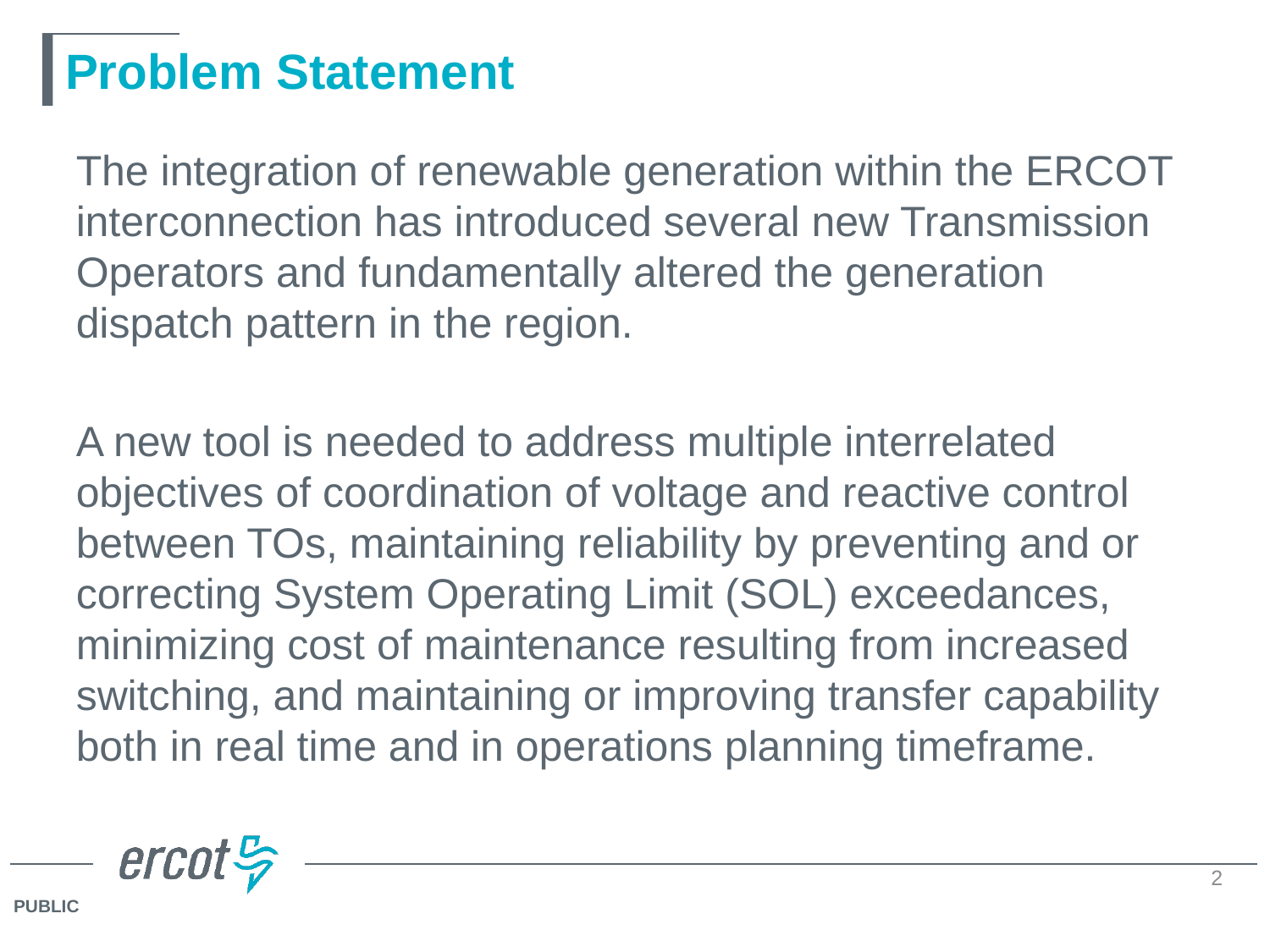

# Problem Statement
The integration of renewable generation within the ERCOT interconnection has introduced several new Transmission Operators and fundamentally altered the generation dispatch pattern in the region.

A new tool is needed to address multiple interrelated objectives of coordination of voltage and reactive control between TOs, maintaining reliability by preventing and or correcting System Operating Limit (SOL) exceedances, minimizing cost of maintenance resulting from increased switching, and maintaining or improving transfer capability both in real time and in operations planning timeframe.
2